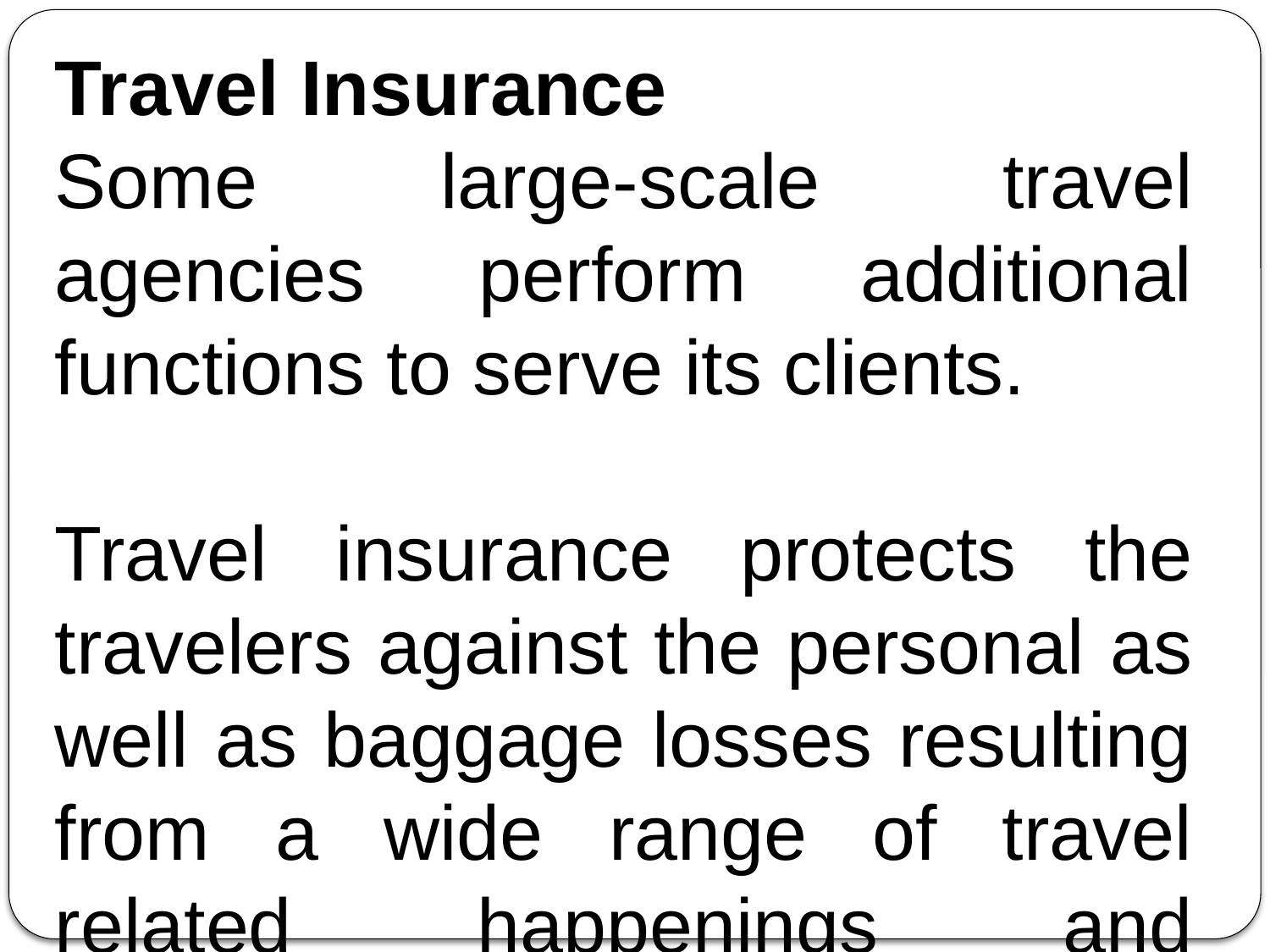

Travel Insurance
Some large-scale travel agencies perform additional functions to serve its clients.

Travel insurance protects the travelers against the personal as well as baggage losses resulting from a wide range of travel related happenings and problems.